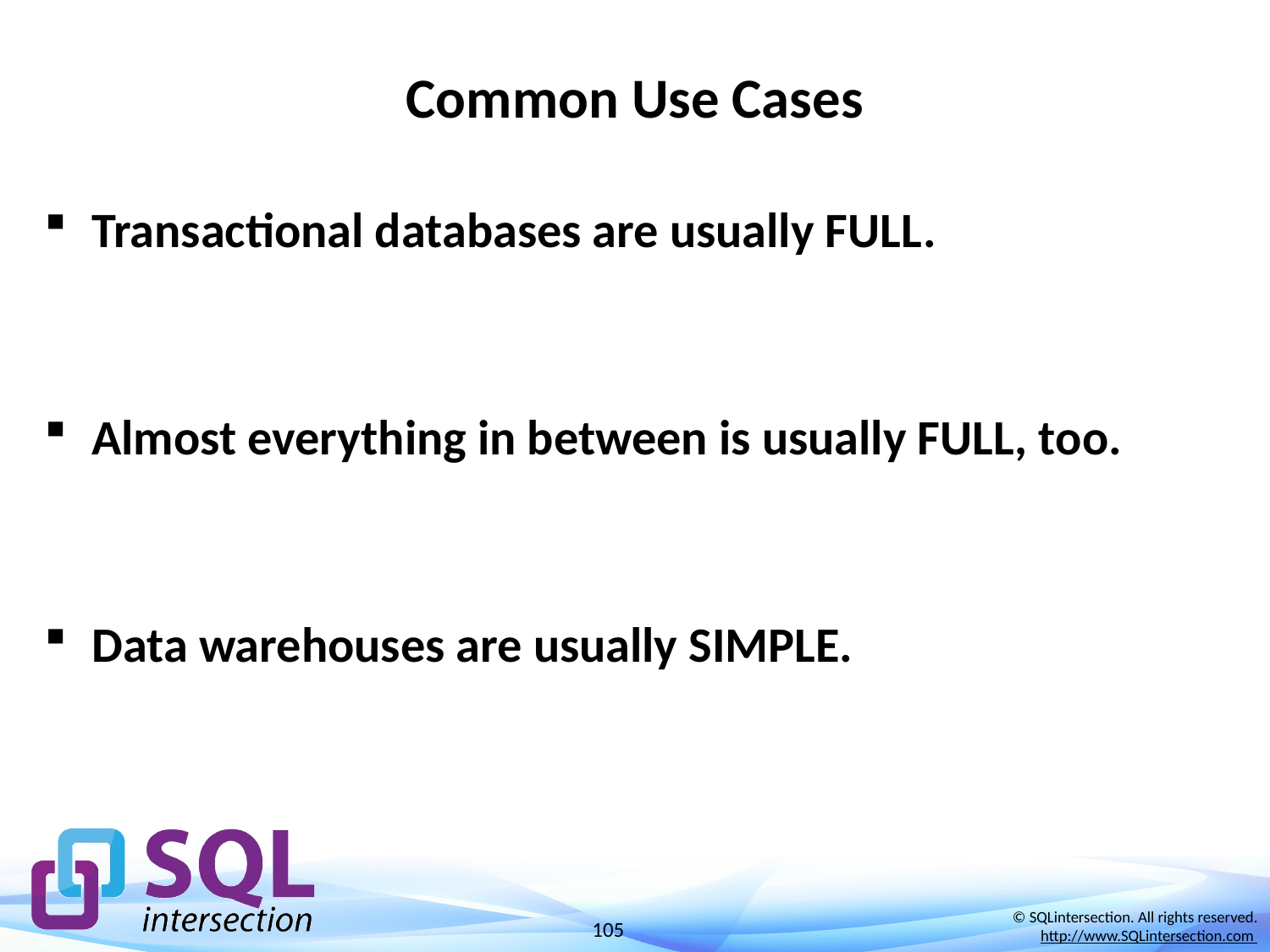

# Common Use Cases
Transactional databases are usually FULL.

Almost everything in between is usually FULL, too.

Data warehouses are usually SIMPLE.